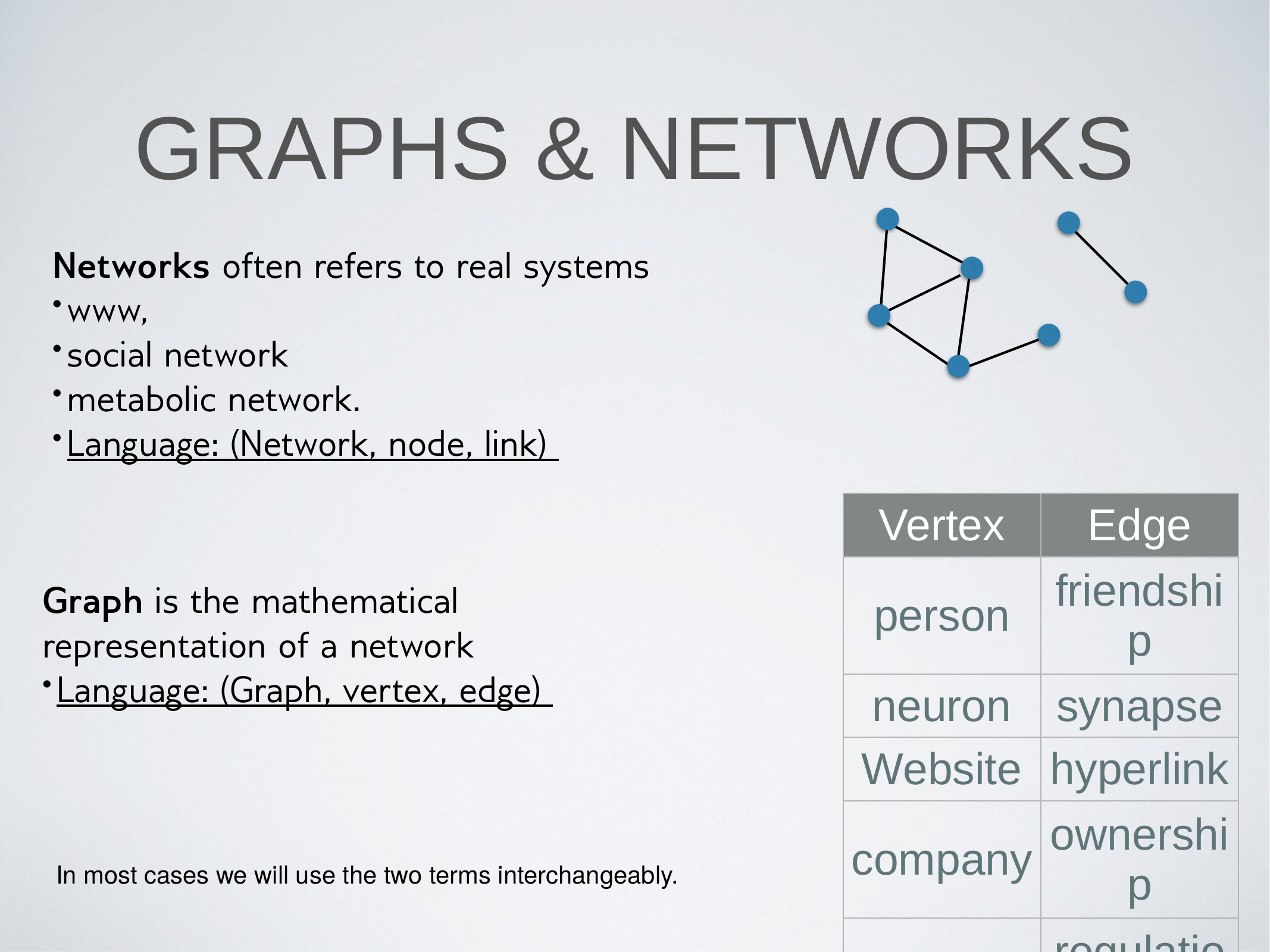

# Graphs & Networks

Networks often refers to real systems
www,
social network
metabolic network.
Language: (Network, node, link)
| Vertex | Edge |
| --- | --- |
| person | friendship |
| neuron | synapse |
| Website | hyperlink |
| company | ownership |
| gene | regulation |
Graph is the mathematical representation of a network
Language: (Graph, vertex, edge)
In most cases we will use the two terms interchangeably.
9